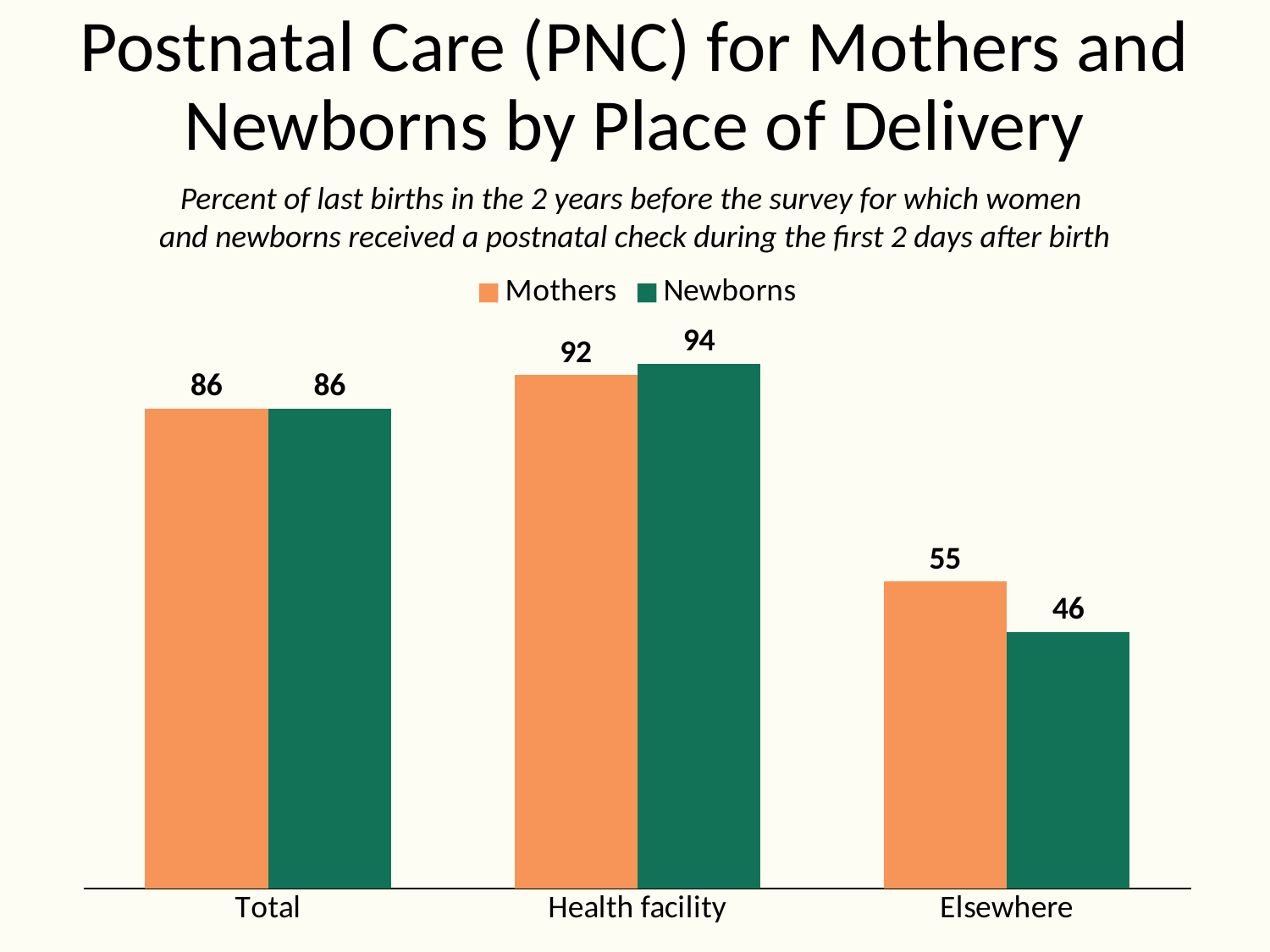

# Postnatal Care (PNC) for Mothers and Newborns by Place of Delivery
Percent of last births in the 2 years before the survey for which women
and newborns received a postnatal check during the first 2 days after birth

### Chart

| Category | Mothers | Newborns |
|---|---|---|
| Total | 86.0 | 86.0 |
| Health facility | 92.0 | 94.0 |
| Elsewhere | 55.0 | 46.0 |